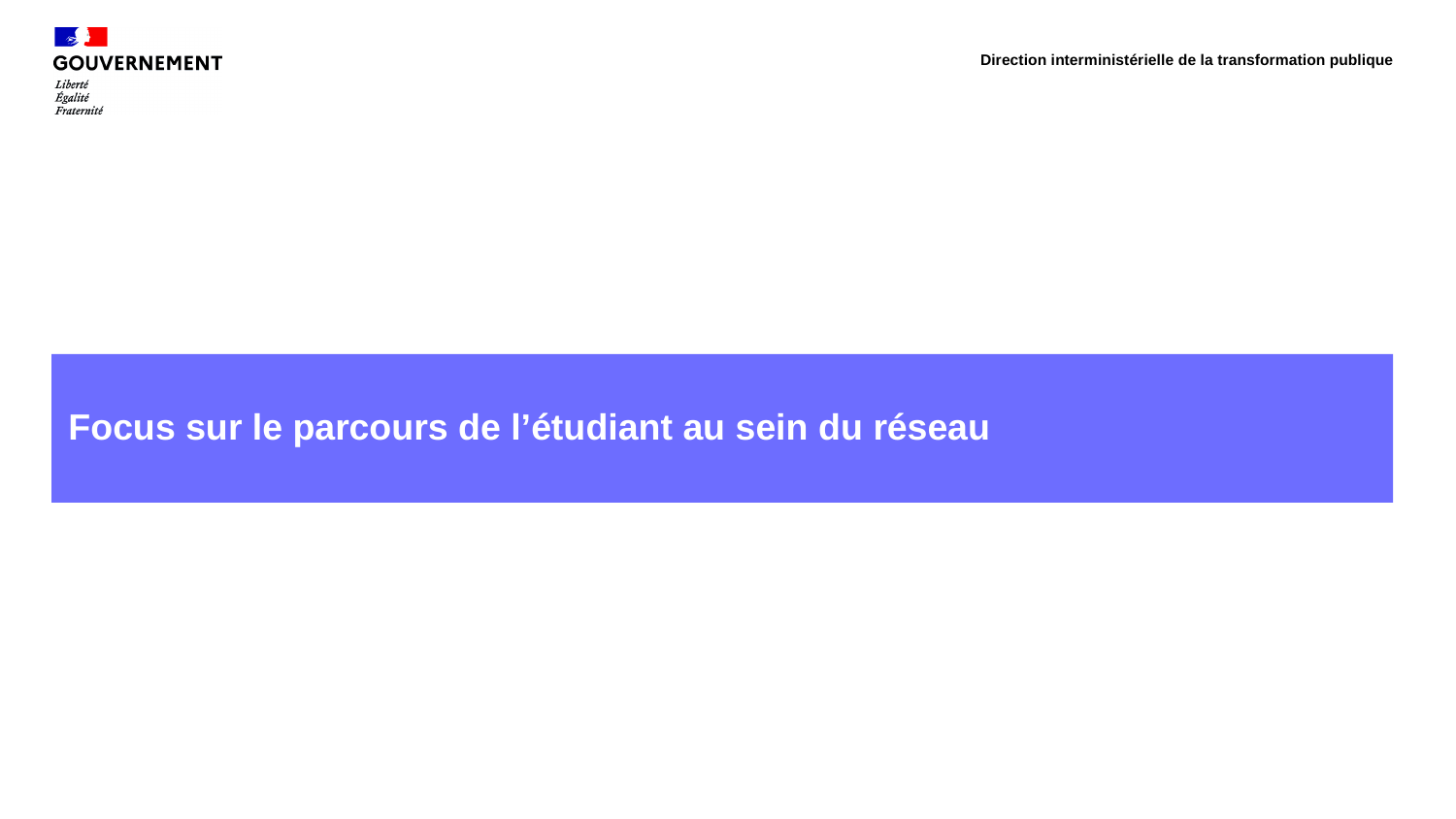

Direction interministérielle de la transformation publique
# Focus sur le parcours de l’étudiant au sein du réseau